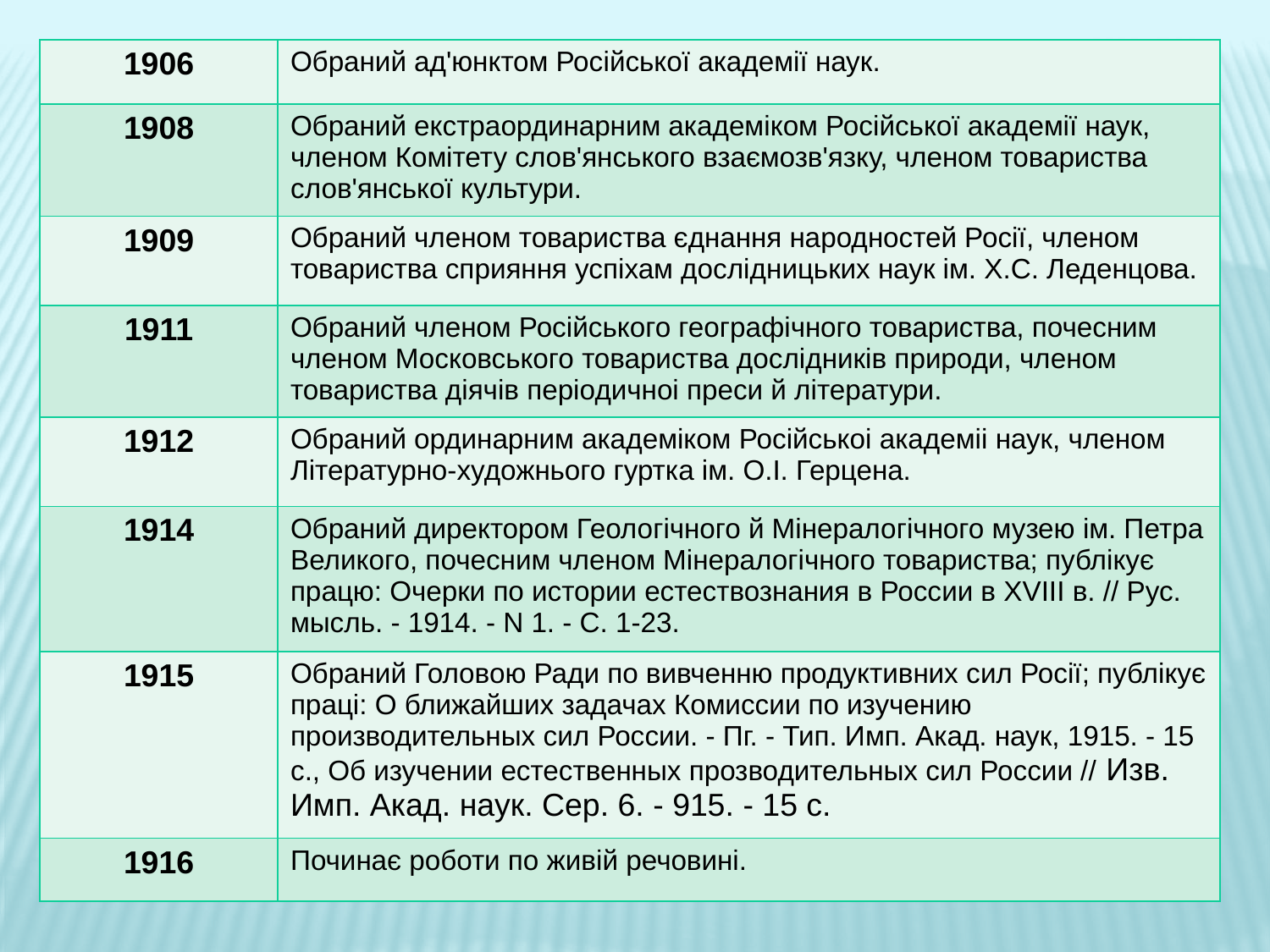

| 1906 | Обраний ад'юнктом Росiйської академiї наук. |
| --- | --- |
| 1908 | Обраний екстраординарним академiком Росiйської академiї наук, членом Комiтету слов'янського взаємозв'язку, членом товариства слов'янської культури. |
| 1909 | Обраний членом товариства єднання народностей Росiї, членом товариства сприяння успiхам дослiдницьких наук iм. Х.С. Леденцова. |
| 1911 | Обраний членом Росiйського географiчного товариства, почесним членом Московського товариства дослiдникiв природи, членом товариства дiячiв перiодичноi преси й лiтератури. |
| 1912 | Обраний ординарним академiком Росiйськоi академii наук, членом Лiтературно-художнього гуртка iм. О.I. Герцена. |
| 1914 | Обраний директором Геологiчного й Мiнералогiчного музею iм. Петра Великого, почесним членом Мiнералогiчного товариства; публiкує працю: Очерки по истории естествознания в России в XVIII в. // Рус. мысль. - 1914. - N 1. - С. 1-23. |
| 1915 | Обраний Головою Ради по вивченню продуктивних сил Росiї; публiкує працi: О ближайших задачах Комиссии по изучению производительных сил России. - Пг. - Тип. Имп. Акад. наук, 1915. - 15 с., Об изучении естественных прозводительных сил России // Изв. Имп. Акад. наук. Сер. 6. - 915. - 15 с. |
| 1916 | Починає роботи по живiй речовинi. |